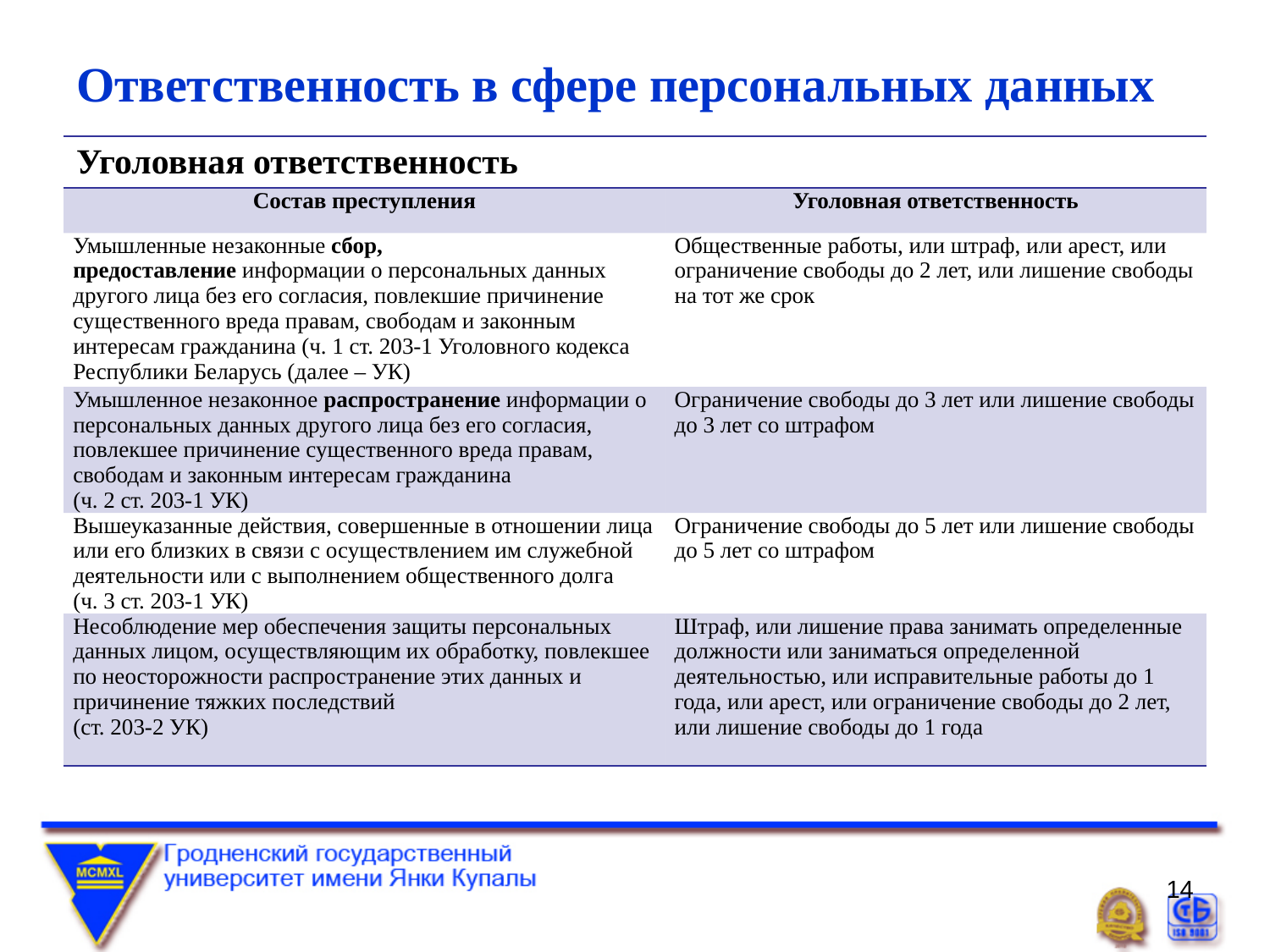

# Ответственность в сфере персональных данных
| Уголовная ответственность |  |
| --- | --- |
| Состав преступления | Уголовная ответственность |
| Умышленные незаконные сбор, предоставление информации о персональных данных другого лица без его согласия, повлекшие причинение существенного вреда правам, свободам и законным интересам гражданина (ч. 1 ст. 203-1 Уголовного кодекса Республики Беларусь (далее – УК) | Общественные работы, или штраф, или арест, или ограничение свободы до 2 лет, или лишение свободы на тот же срок |
| Умышленное незаконное распространение информации о персональных данных другого лица без его согласия, повлекшее причинение существенного вреда правам, свободам и законным интересам гражданина (ч. 2 ст. 203-1 УК) | Ограничение свободы до 3 лет или лишение свободы до 3 лет со штрафом |
| Вышеуказанные действия, совершенные в отношении лица или его близких в связи с осуществлением им служебной деятельности или с выполнением общественного долга (ч. 3 ст. 203-1 УК) | Ограничение свободы до 5 лет или лишение свободы до 5 лет со штрафом |
| Несоблюдение мер обеспечения защиты персональных данных лицом, осуществляющим их обработку, повлекшее по неосторожности распространение этих данных и причинение тяжких последствий (ст. 203-2 УК) | Штраф, или лишение права занимать определенные должности или заниматься определенной деятельностью, или исправительные работы до 1 года, или арест, или ограничение свободы до 2 лет, или лишение свободы до 1 года |
14